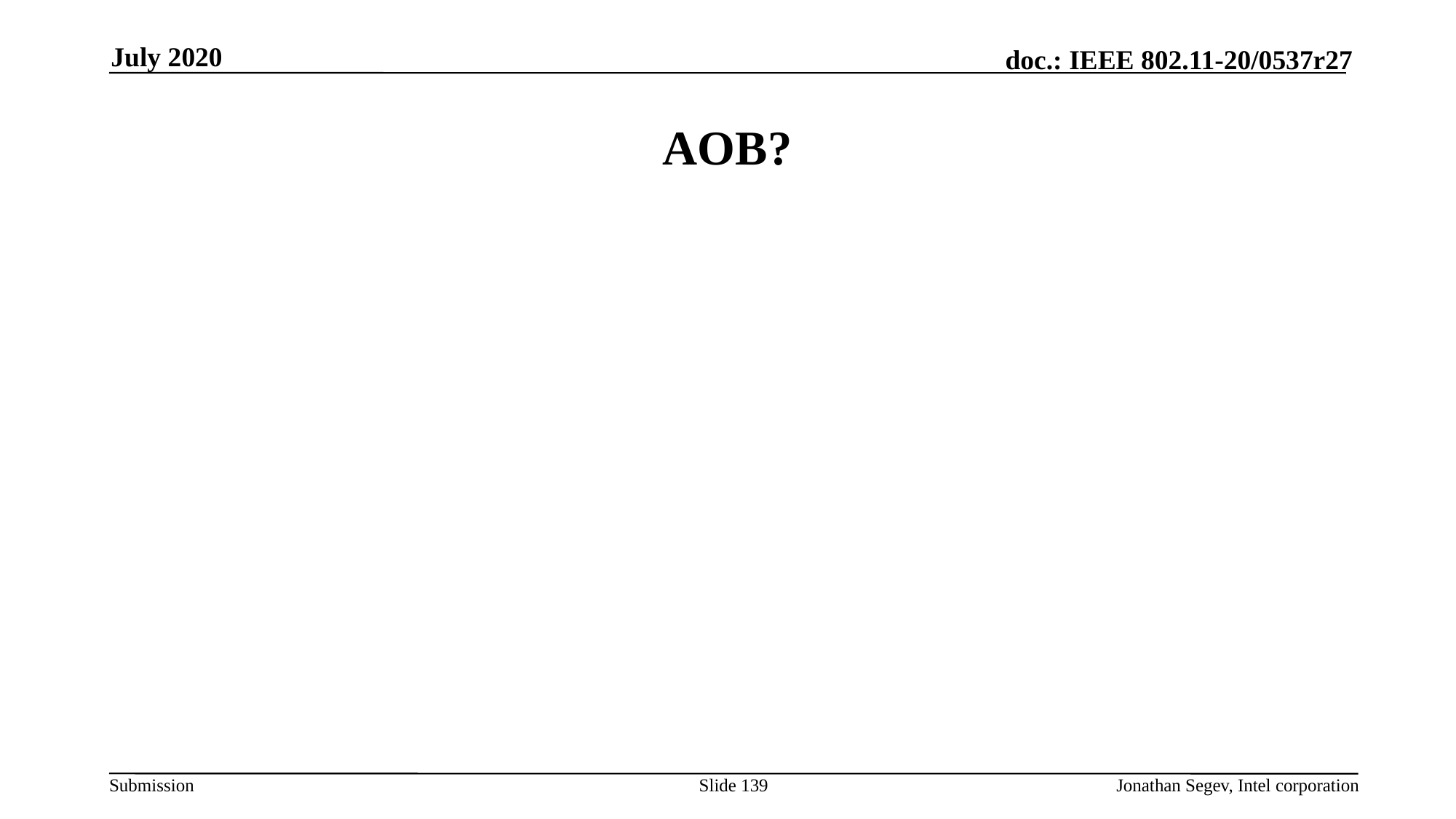

July 2020
# AOB?

Slide 139
Jonathan Segev, Intel corporation